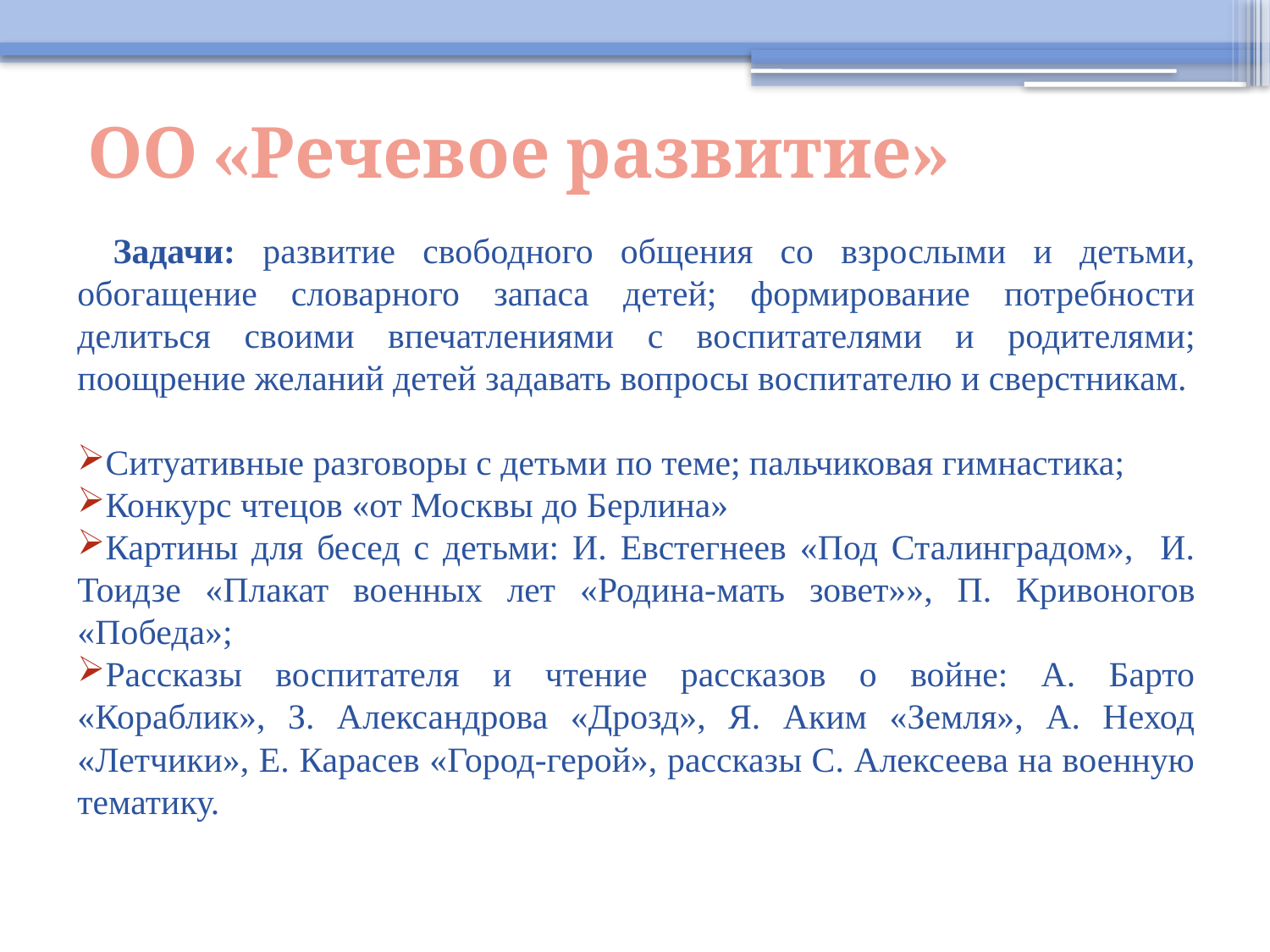

# ОО «Речевое развитие»
Задачи: развитие свободного общения со взрослыми и детьми, обогащение словарного запаса детей; формирование потребности делиться своими впечатлениями с воспитателями и родителями; поощрение желаний детей задавать вопросы воспитателю и сверстникам.

Ситуативные разговоры с детьми по теме; пальчиковая гимнастика;
Конкурс чтецов «от Москвы до Берлина»
Картины для бесед с детьми: И. Евстегнеев «Под Сталинградом»,  И. Тоидзе «Плакат военных лет «Родина-мать зовет»», П. Кривоногов «Победа»;
Рассказы воспитателя и чтение рассказов о войне: А. Барто «Кораблик», З. Александрова «Дрозд», Я. Аким «Земля», А. Неход «Летчики», Е. Карасев «Город-герой», рассказы С. Алексеева на военную тематику.